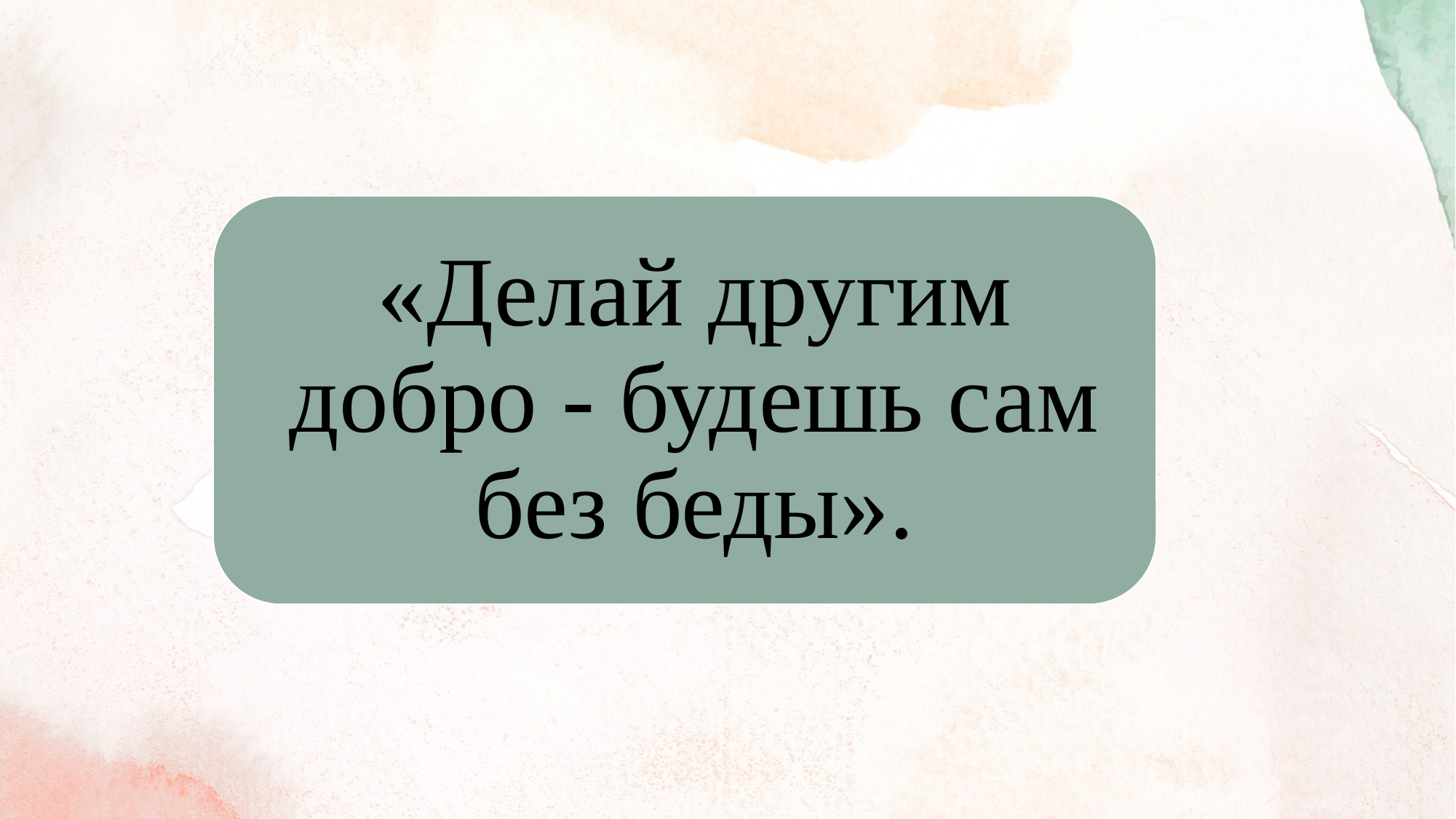

«Делай другим добро - будешь сам без беды».